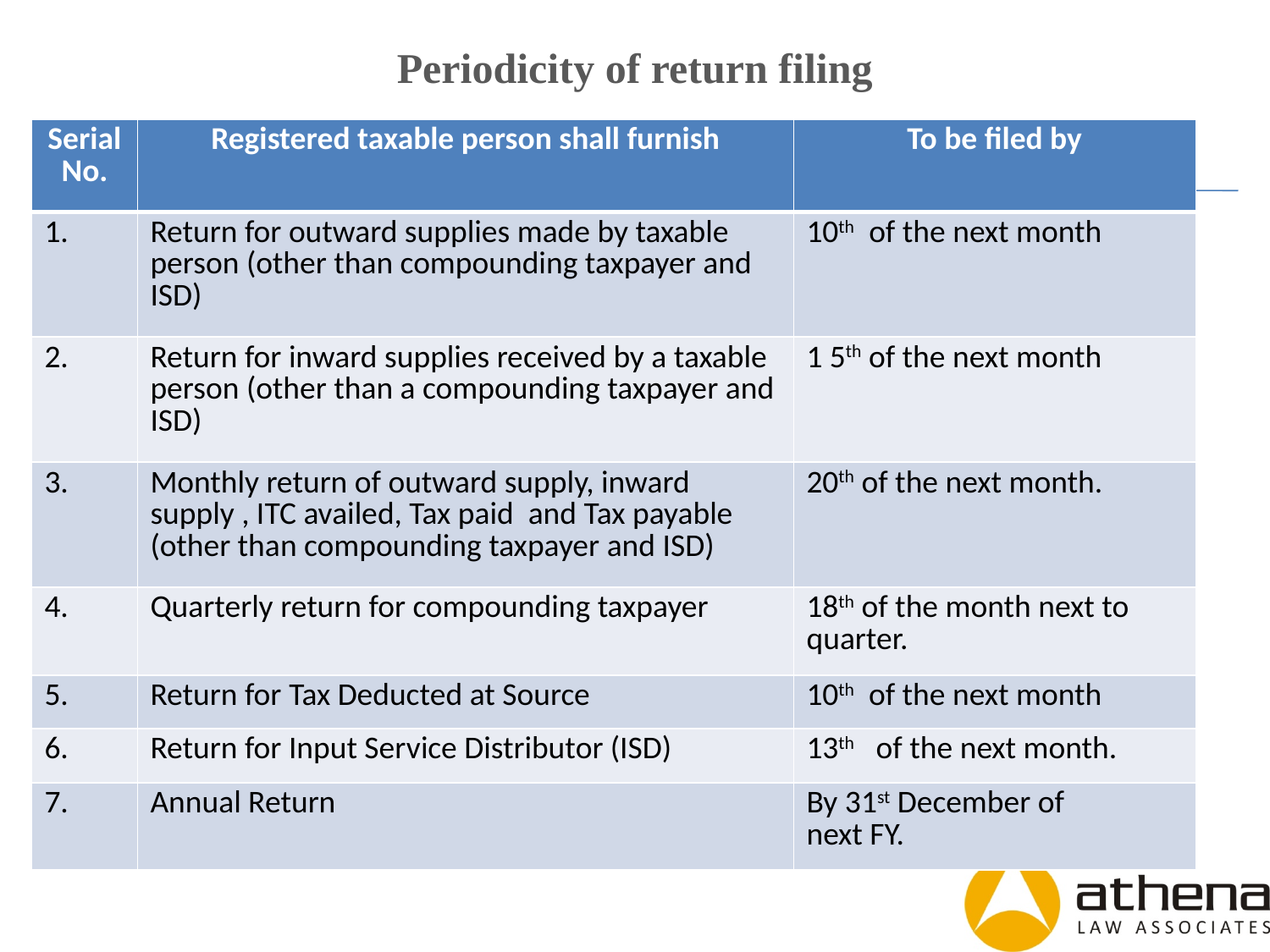

# Periodicity of return filing
| Serial No. | Registered taxable person shall furnish | To be filed by |
| --- | --- | --- |
| 1. | Return for outward supplies made by taxable person (other than compounding taxpayer and ISD) | 10th  of the next month |
| 2. | Return for inward supplies received by a taxable person (other than a compounding taxpayer and ISD) | 1 5th of the next month |
| 3. | Monthly return of outward supply, inward supply , ITC availed, Tax paid and Tax payable (other than compounding taxpayer and ISD) | 20th of the next month. |
| 4. | Quarterly return for compounding taxpayer | 18th of the month next to quarter. |
| 5. | Return for Tax Deducted at Source | 10th of the next month |
| 6. | Return for Input Service Distributor (ISD) | 13th   of the next month. |
| 7. | Annual Return | By 31st December of next FY. |